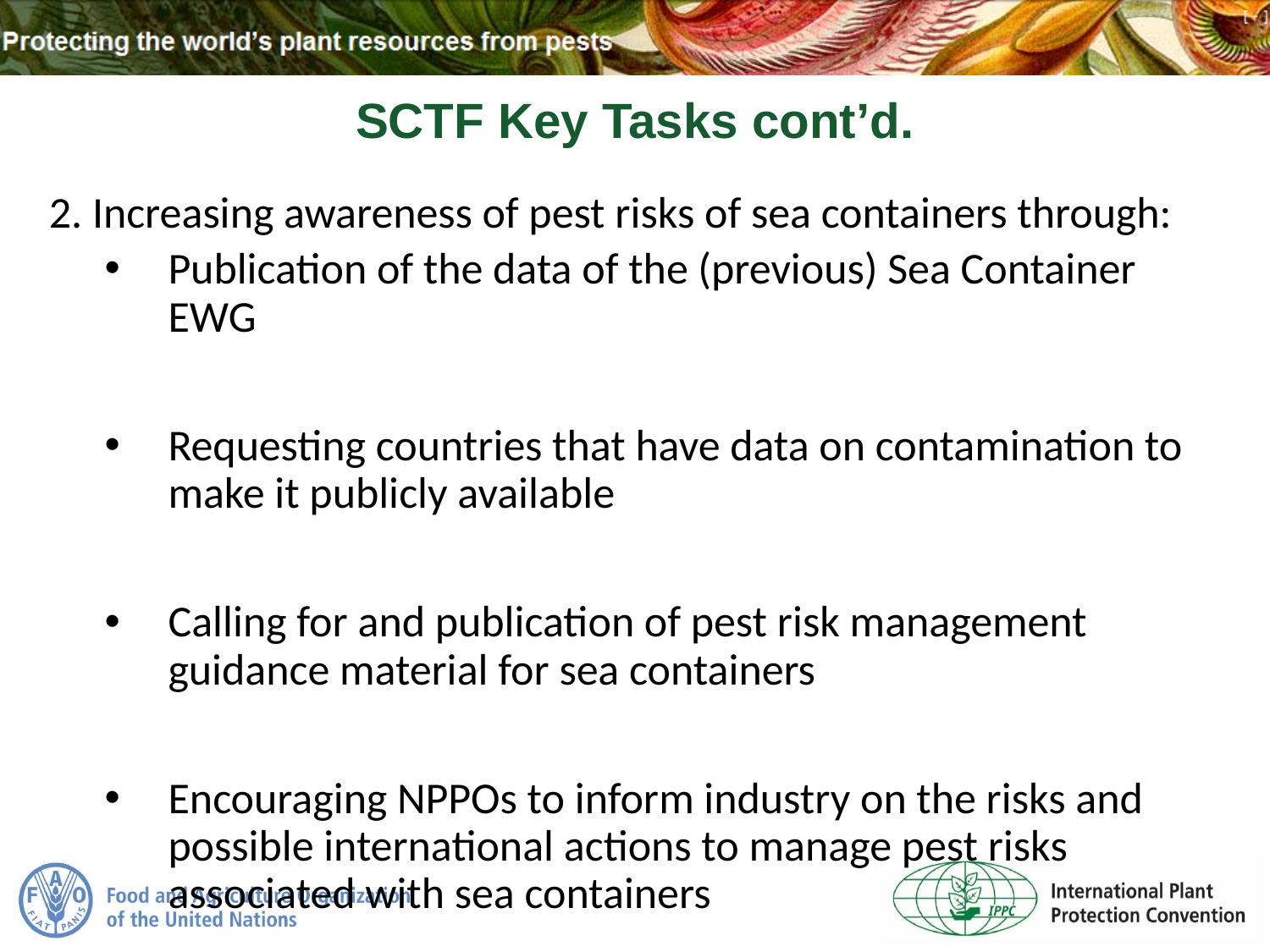

# SCTF Key Tasks cont’d.
2. Increasing awareness of pest risks of sea containers through:
Publication of the data of the (previous) Sea Container EWG

Requesting countries that have data on contamination to make it publicly available

Calling for and publication of pest risk management guidance material for sea containers

Encouraging NPPOs to inform industry on the risks and possible international actions to manage pest risks associated with sea containers